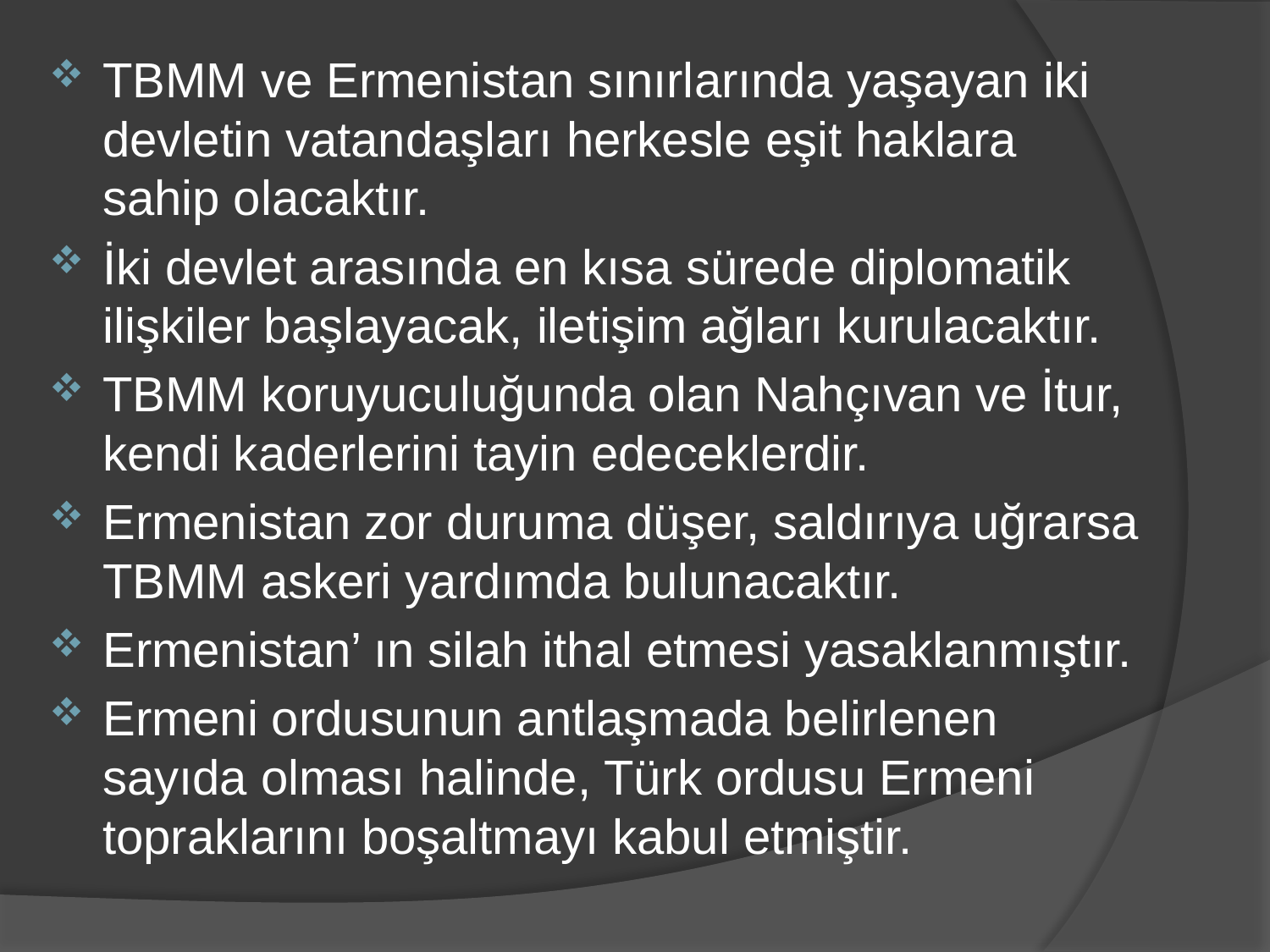

TBMM ve Ermenistan sınırlarında yaşayan iki devletin vatandaşları herkesle eşit haklara sahip olacaktır.
İki devlet arasında en kısa sürede diplomatik ilişkiler başlayacak, iletişim ağları kurulacaktır.
TBMM koruyuculuğunda olan Nahçıvan ve İtur, kendi kaderlerini tayin edeceklerdir.
Ermenistan zor duruma düşer, saldırıya uğrarsa TBMM askeri yardımda bulunacaktır.
Ermenistan’ ın silah ithal etmesi yasaklanmıştır.
Ermeni ordusunun antlaşmada belirlenen sayıda olması halinde, Türk ordusu Ermeni topraklarını boşaltmayı kabul etmiştir.